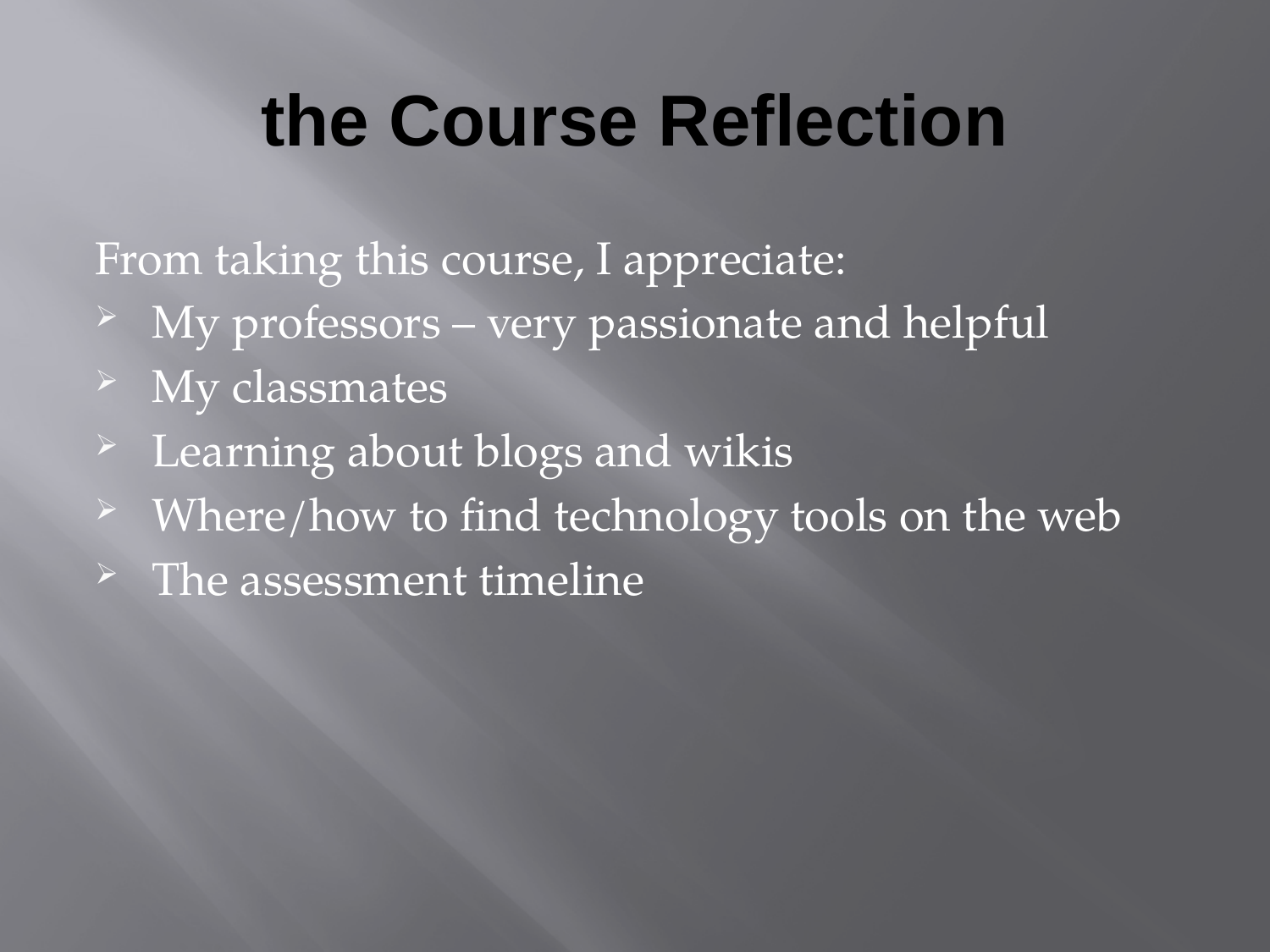

# the Course Reflection
From taking this course, I appreciate:
My professors – very passionate and helpful
My classmates
Learning about blogs and wikis
Where/how to find technology tools on the web
The assessment timeline